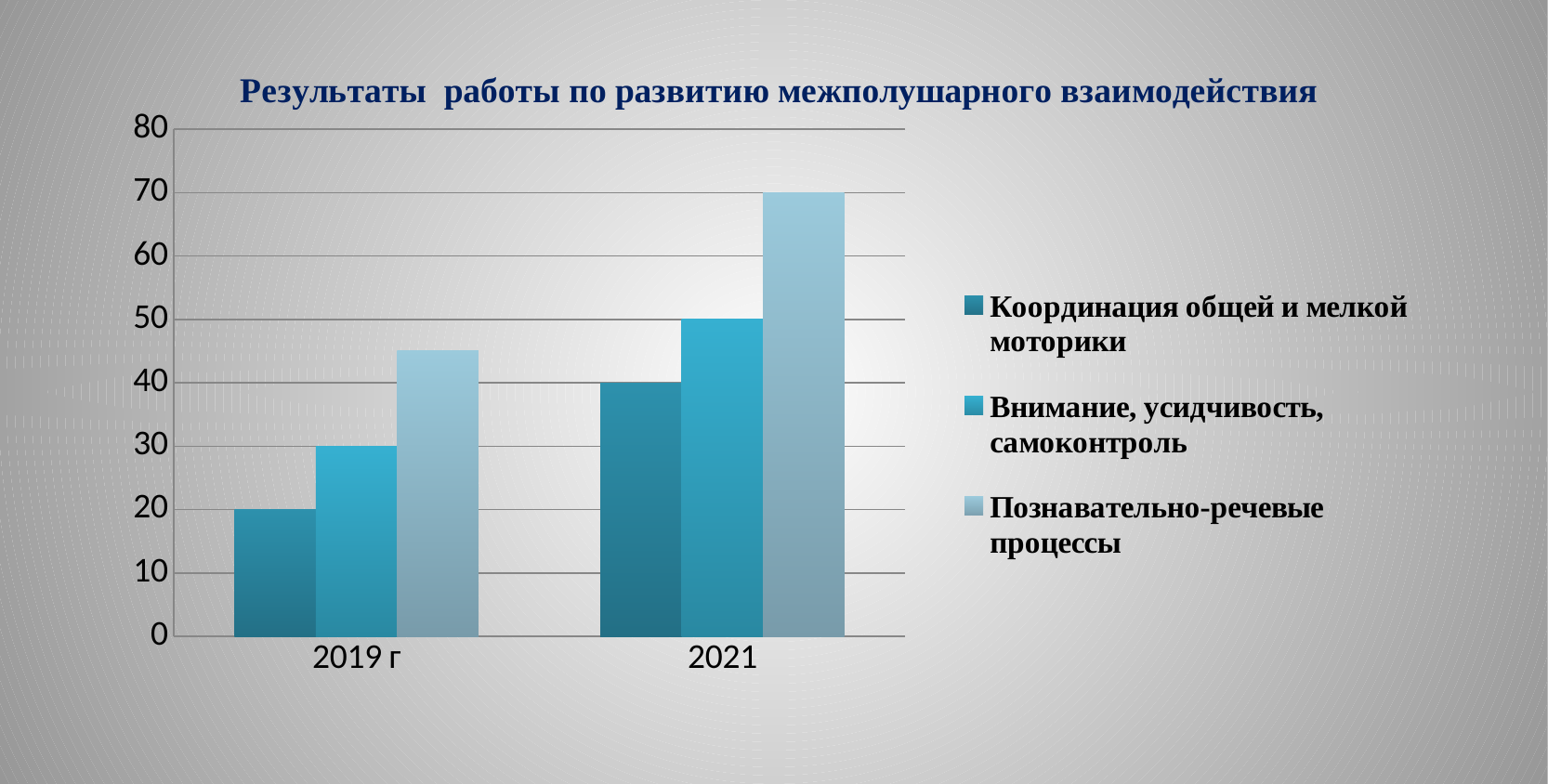

### Chart: Результаты  работы по развитию межполушарного взаимодействия

| Category | Координация общей и мелкой моторики | Внимание, усидчивость, самоконтроль | Познавательно-речевые процессы |
|---|---|---|---|
| 2019 г | 20.0 | 30.0 | 45.0 |
| 2021 | 40.0 | 50.0 | 70.0 |